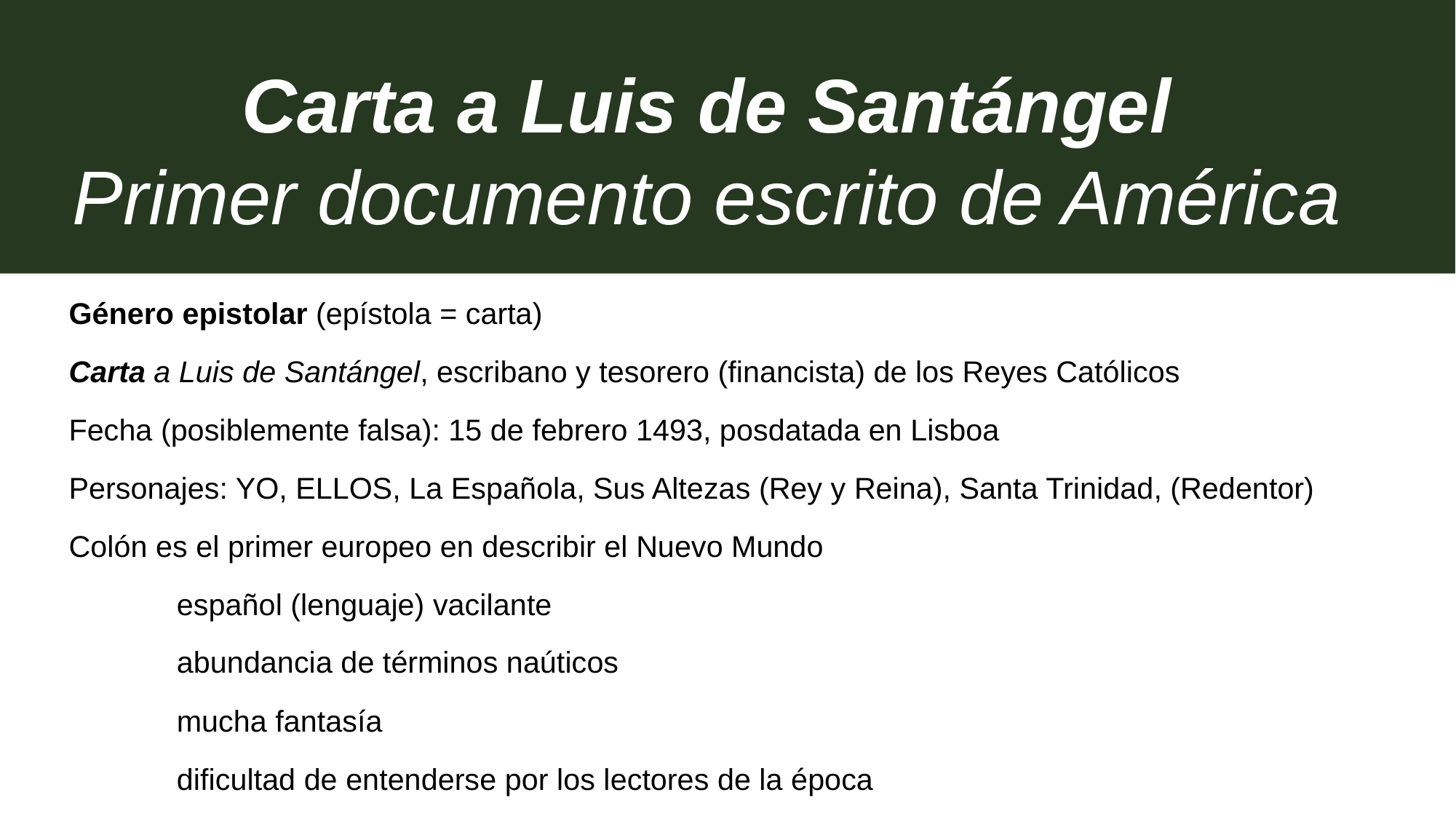

# Carta a Luis de Santángel Primer documento escrito de América
Género epistolar (epístola = carta)
Carta a Luis de Santángel, escribano y tesorero (financista) de los Reyes Católicos
Fecha (posiblemente falsa): 15 de febrero 1493, posdatada en Lisboa
Personajes: YO, ELLOS, La Española, Sus Altezas (Rey y Reina), Santa Trinidad, (Redentor)
Colón es el primer europeo en describir el Nuevo Mundo
	español (lenguaje) vacilante
	abundancia de términos naúticos
	mucha fantasía
	dificultad de entenderse por los lectores de la época